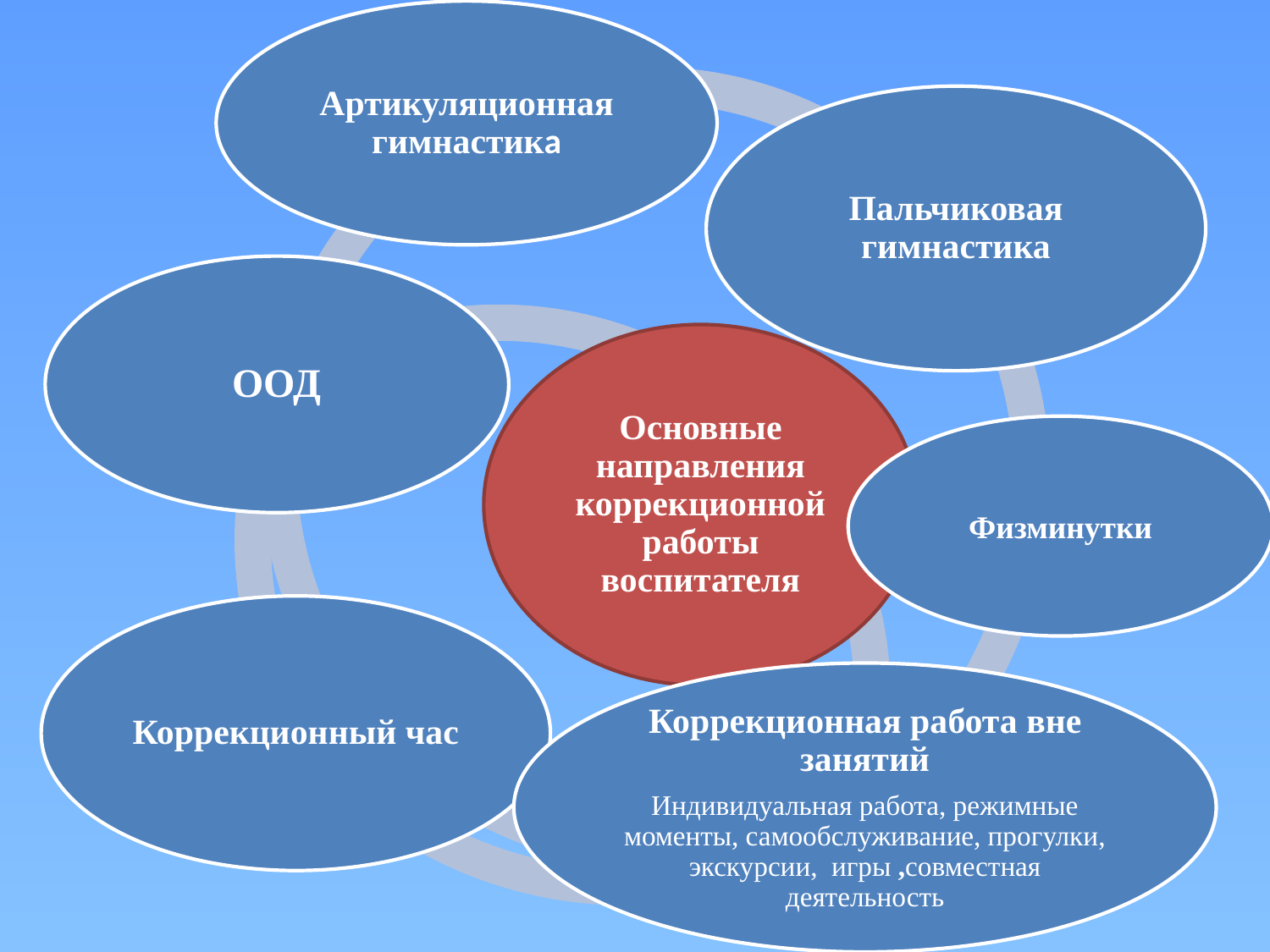

Основные направления коррекционной работы воспитателя
Артикуляционная гимнастика
Пальчиковая гимнастика
Коррекционный час
ООД
Коррекционная работа вне занятий
Индивидуальная работа, режимные моменты, самообслуживание, прогулки, экскурсии,  игры ,совместная деятельность
Физминутки